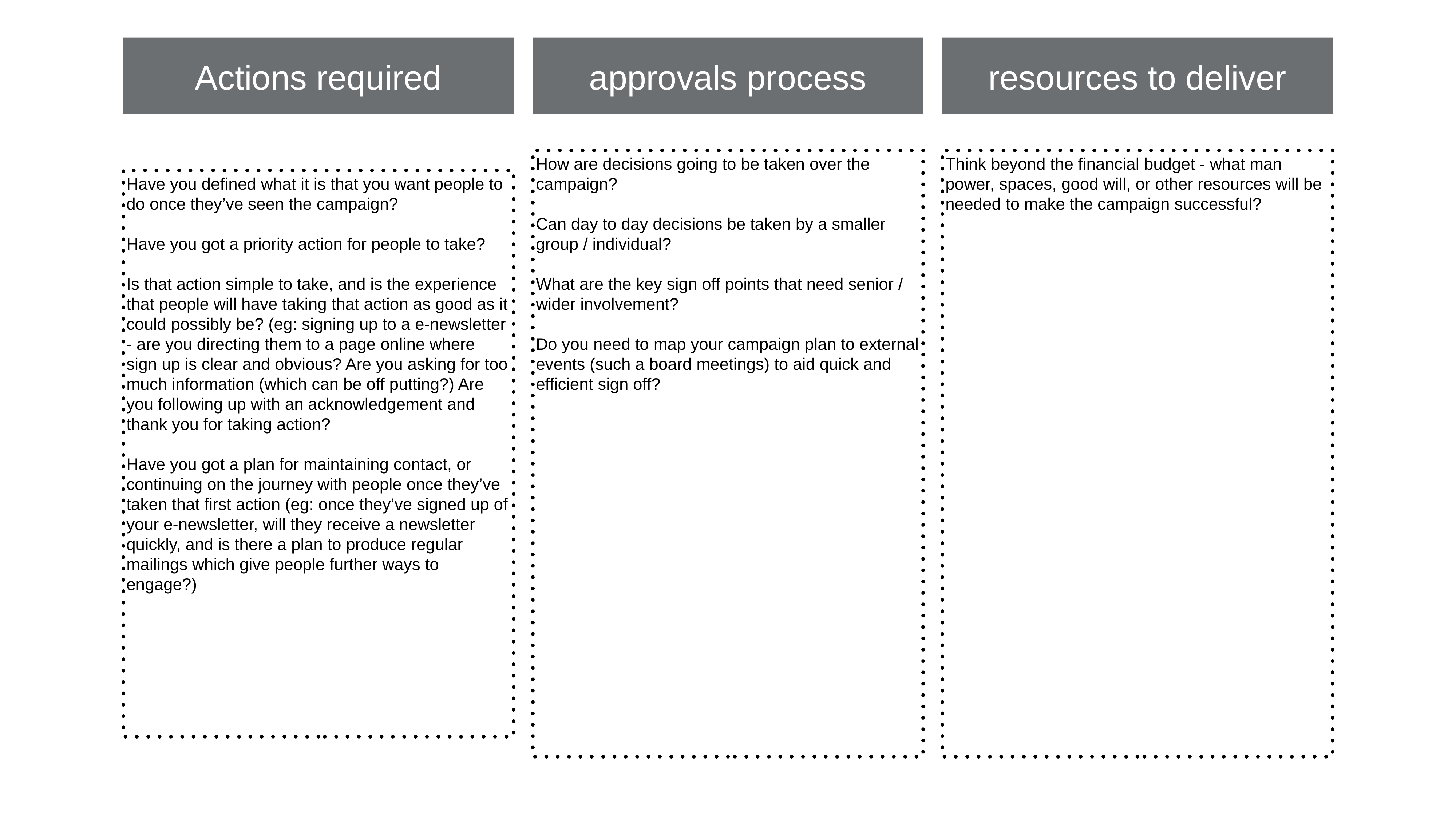

Actions required
approvals process
resources to deliver
Have you defined what it is that you want people to do once they’ve seen the campaign?

Have you got a priority action for people to take?

Is that action simple to take, and is the experience that people will have taking that action as good as it could possibly be? (eg: signing up to a e-newsletter - are you directing them to a page online where sign up is clear and obvious? Are you asking for too much information (which can be off putting?) Are you following up with an acknowledgement and thank you for taking action?

Have you got a plan for maintaining contact, or continuing on the journey with people once they’ve taken that first action (eg: once they’ve signed up of your e-newsletter, will they receive a newsletter quickly, and is there a plan to produce regular mailings which give people further ways to engage?)

How are decisions going to be taken over the campaign?

Can day to day decisions be taken by a smaller group / individual?

What are the key sign off points that need senior / wider involvement?

Do you need to map your campaign plan to external events (such a board meetings) to aid quick and efficient sign off?

Think beyond the financial budget - what man power, spaces, good will, or other resources will be needed to make the campaign successful?